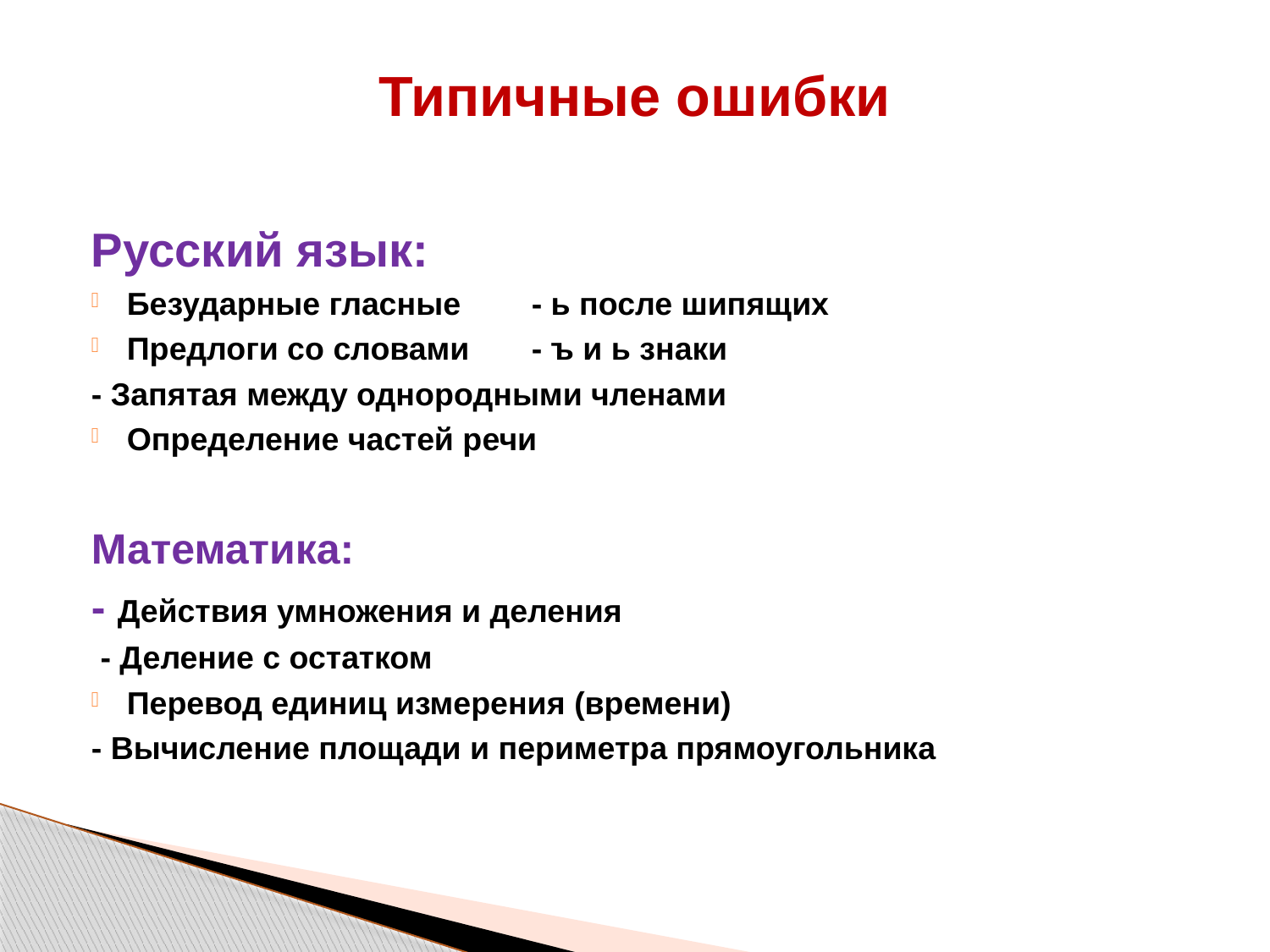

# Типичные ошибки

Русский язык:
Безударные гласные        - ь после шипящих
Предлоги со словами       - ъ и ь знаки
- Запятая между однородными членами
Определение частей речи

Математика:
- Действия умножения и деления
 - Деление с остатком
Перевод единиц измерения (времени)
- Вычисление площади и периметра прямоугольника